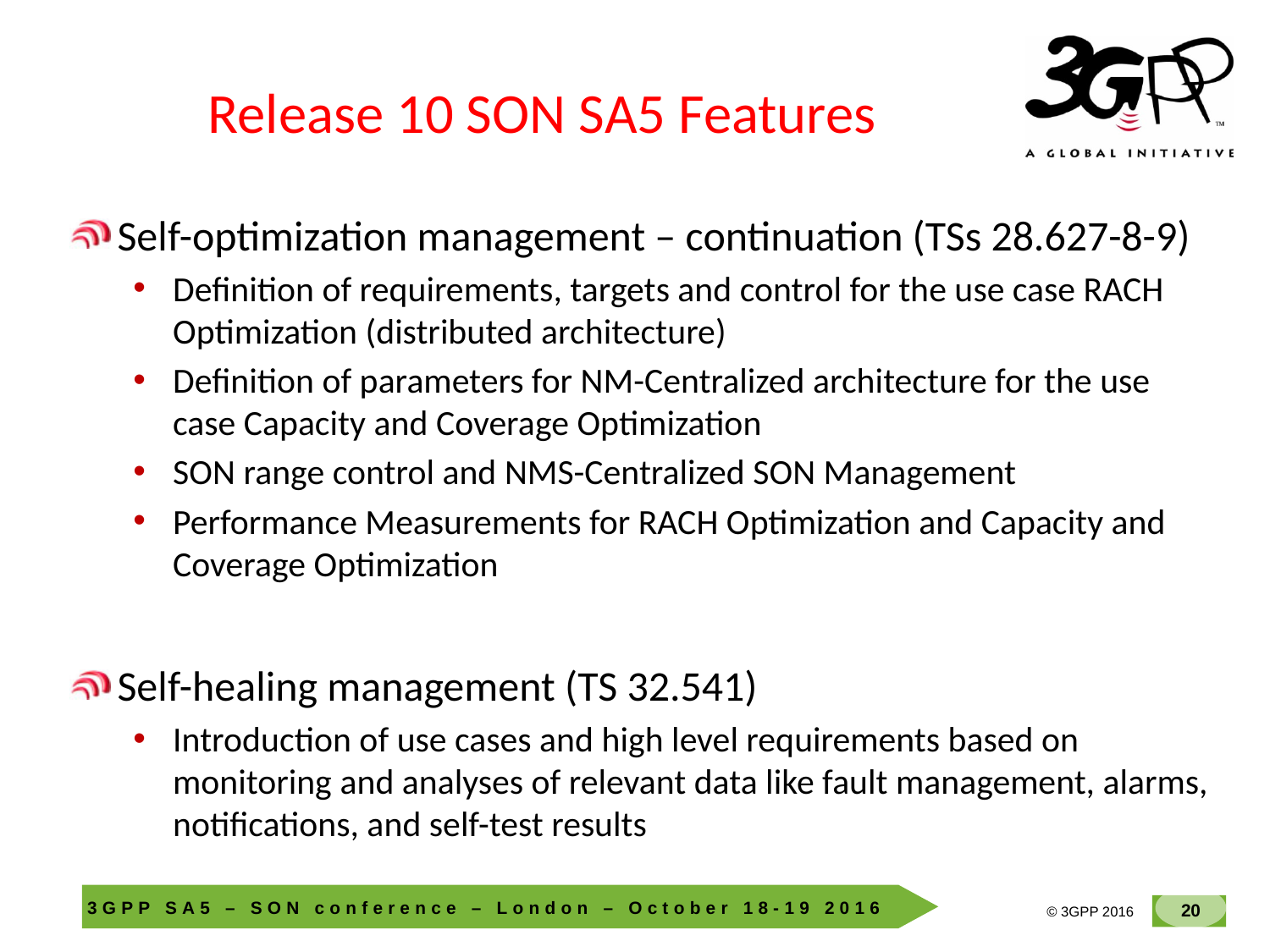

# Release 10 SON SA5 Features
Self-optimization management – continuation (TSs 28.627-8-9)
Definition of requirements, targets and control for the use case RACH Optimization (distributed architecture)
Definition of parameters for NM-Centralized architecture for the use case Capacity and Coverage Optimization
SON range control and NMS-Centralized SON Management
Performance Measurements for RACH Optimization and Capacity and Coverage Optimization

Self-healing management (TS 32.541)
Introduction of use cases and high level requirements based on monitoring and analyses of relevant data like fault management, alarms, notifications, and self-test results